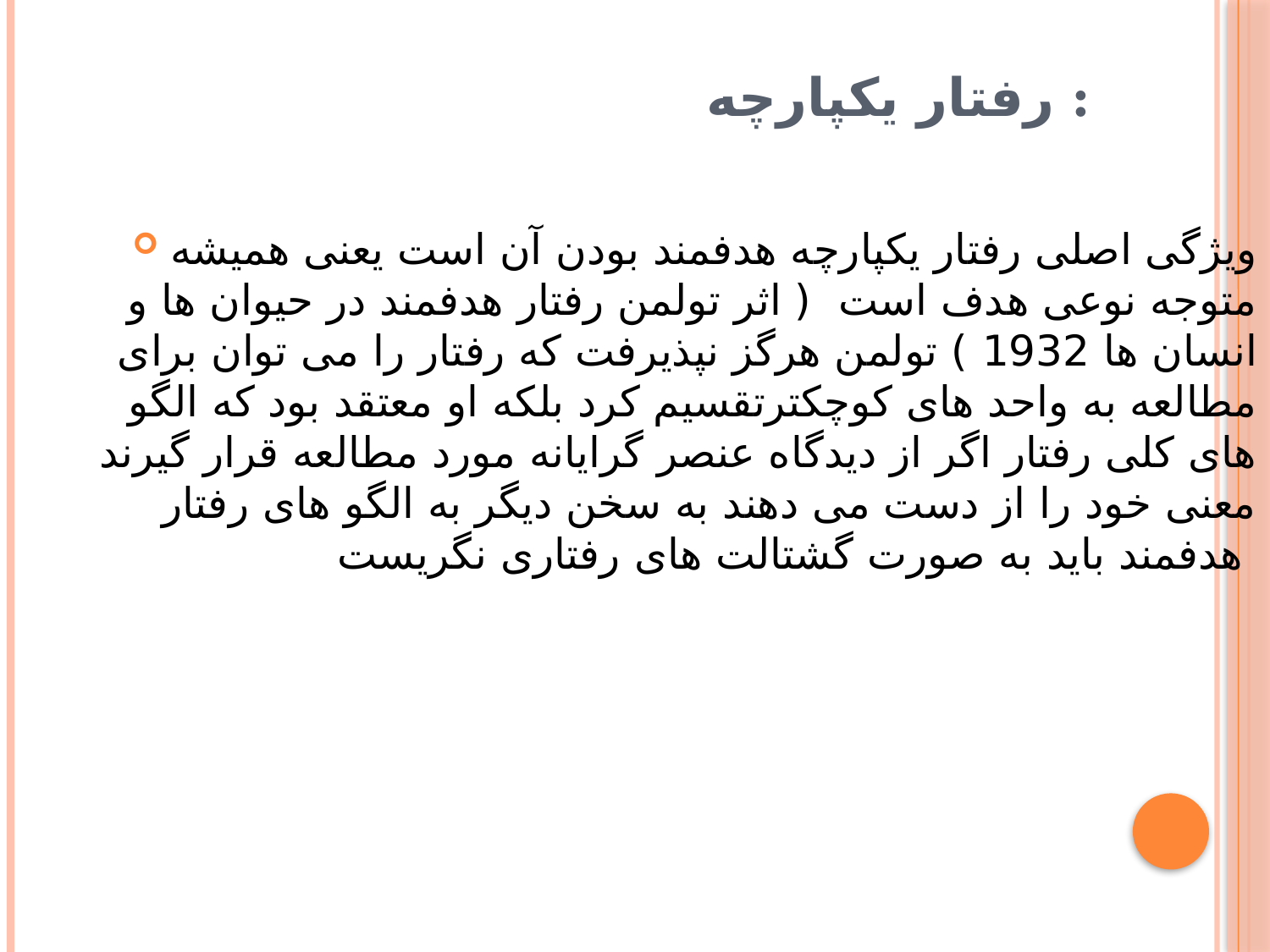

# رفتار یکپارچه :
ویژگی اصلی رفتار یکپارچه هدفمند بودن آن است یعنی همیشه متوجه نوعی هدف است  ( اثر تولمن رفتار هدفمند در حیوان ها و انسان ها 1932 ) تولمن هرگز نپذیرفت که رفتار را می توان برای مطالعه به واحد های کوچکترتقسیم کرد بلکه او معتقد بود که الگو های کلی رفتار اگر از دیدگاه عنصر گرایانه مورد مطالعه قرار گیرند معنی خود را از دست می دهند به سخن دیگر به الگو های رفتار هدفمند باید به صورت گشتالت های رفتاری نگریست